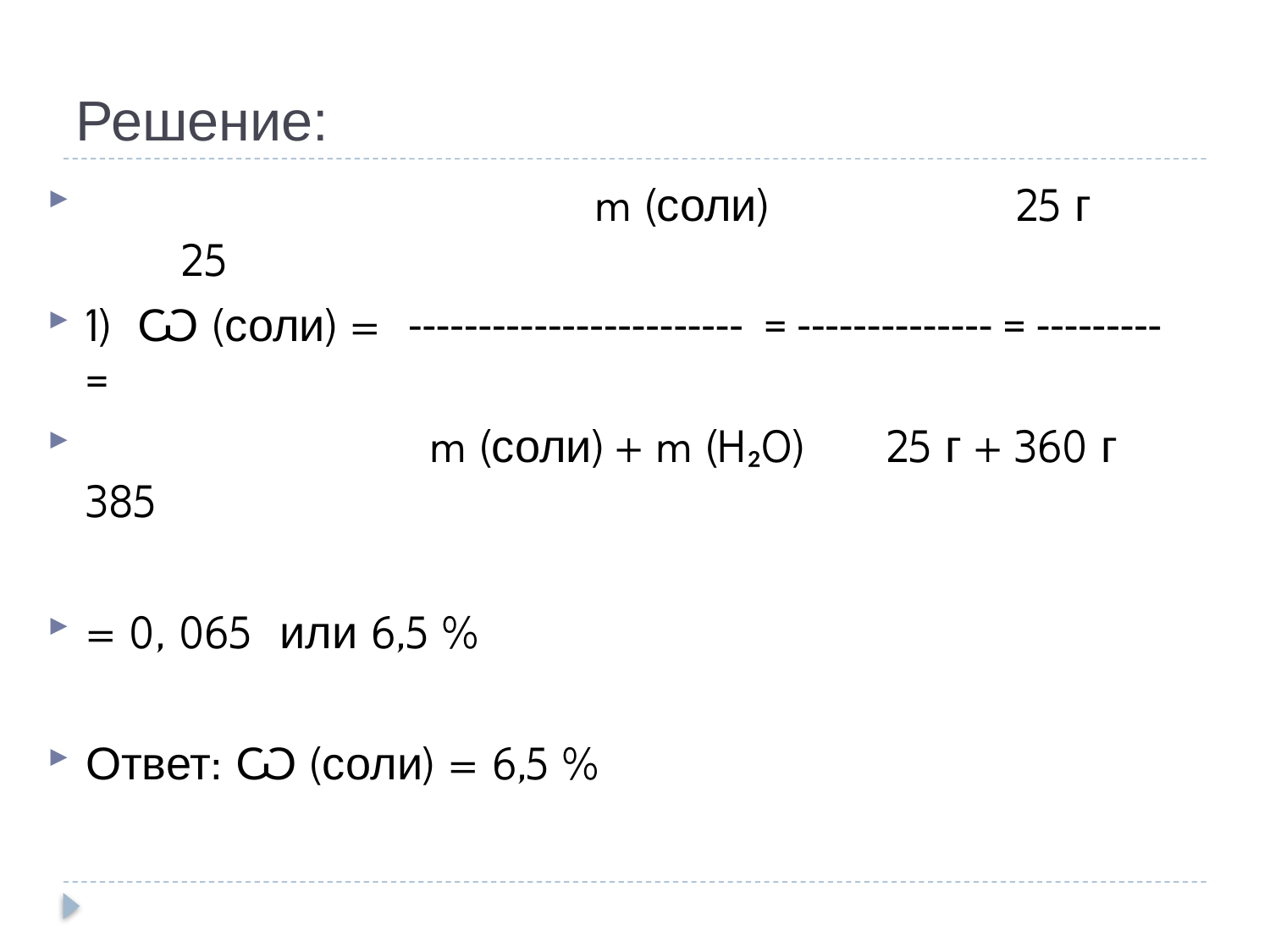

# Решение:
                                     m (соли)                  25 г               25
1)  Ѡ (соли) =  ------------------------  = -------------- = --------- =
                         m (соли) + m (H₂O)      25 г + 360 г     385

= 0, 065  или 6,5 %

Ответ: Ѡ (соли) = 6,5 %